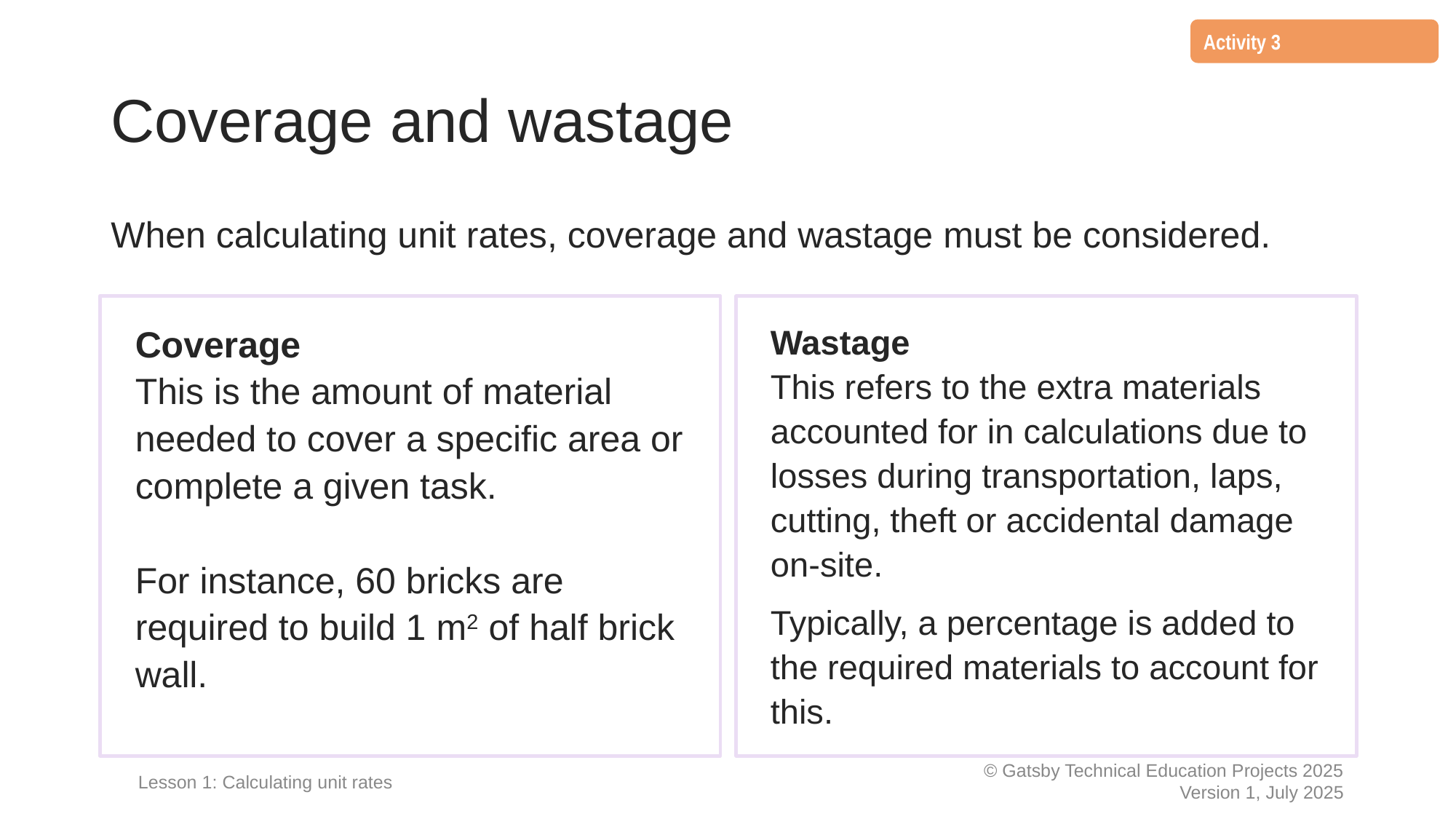

Activity 3
# Coverage and wastage
When calculating unit rates, coverage and wastage must be considered.
Wastage
This refers to the extra materials accounted for in calculations due to losses during transportation, laps, cutting, theft or accidental damage on-site.
Typically, a percentage is added to the required materials to account for this.
Coverage
This is the amount of material needed to cover a specific area or complete a given task.
For instance, 60 bricks are required to build 1 m2 of half brick wall.
Lesson 1: Calculating unit rates